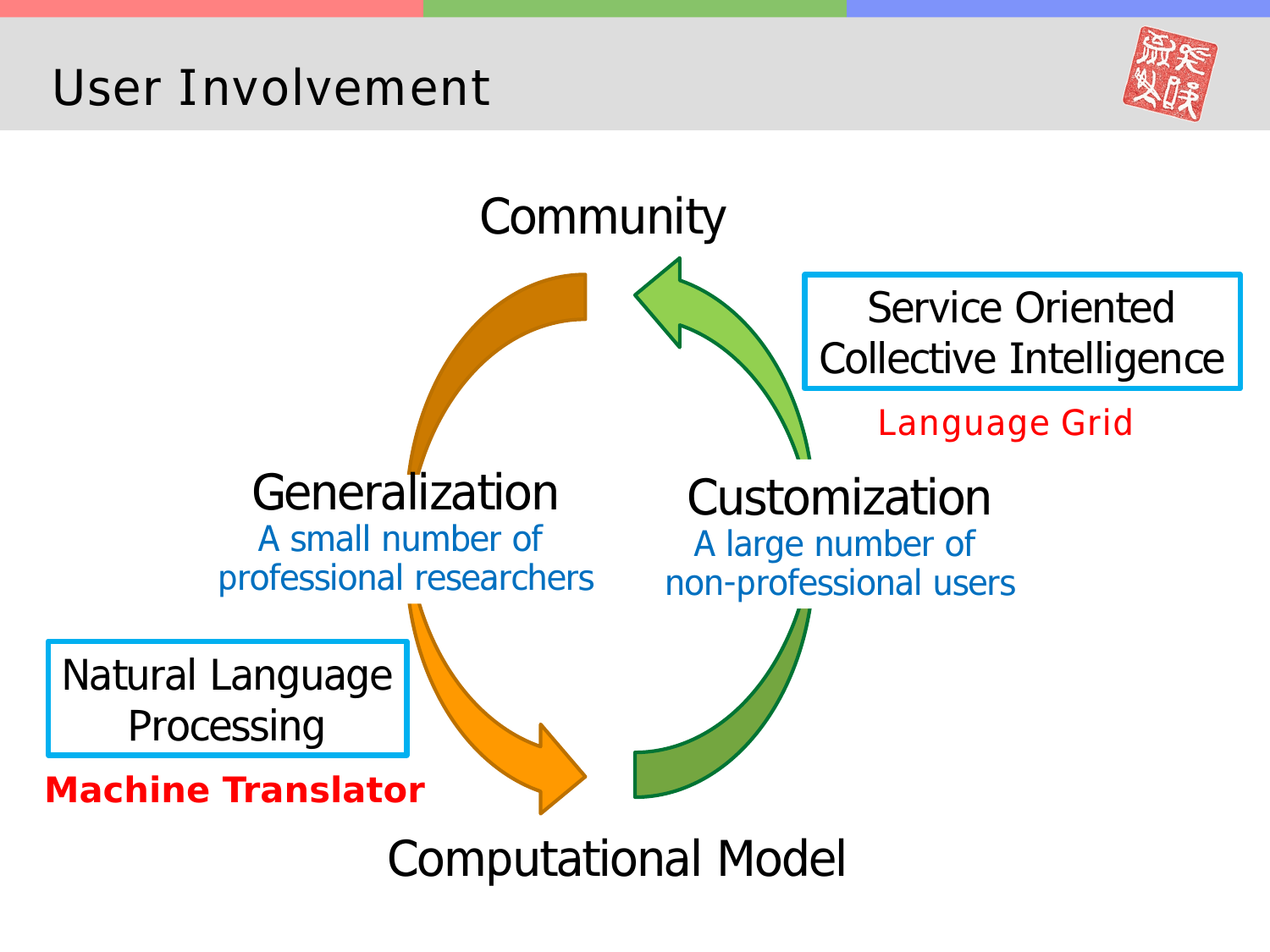

User Involvement
Community

Service Oriented
Collective Intelligence

Customization
A large number of
non-professional users
Generalization
A small number of
professional researchers
Natural Language
Processing
Computational Model
Language Grid
Machine Translator